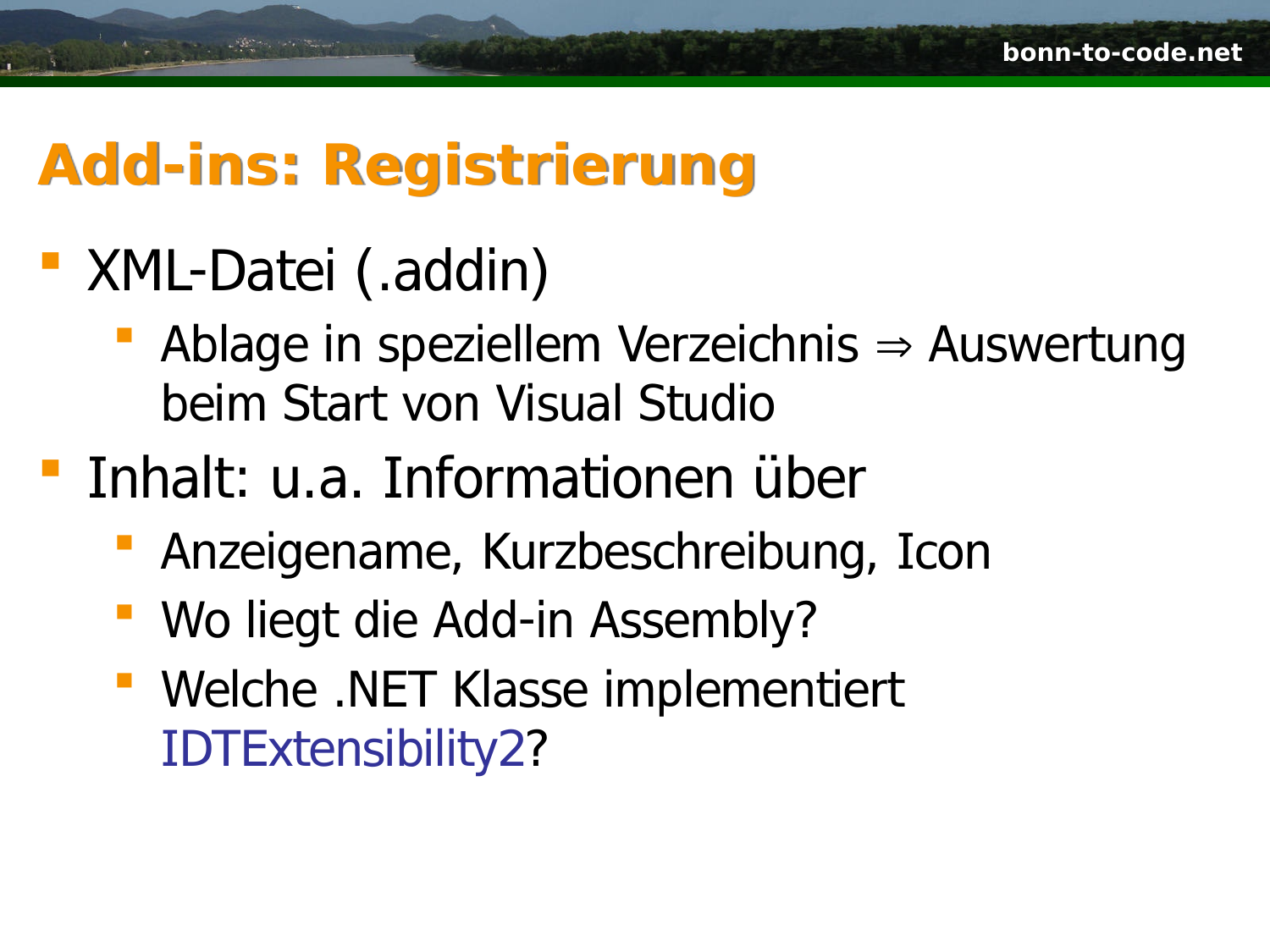

# Add-ins: Registrierung
XML-Datei (.addin)
Ablage in speziellem Verzeichnis ⇒ Auswertung beim Start von Visual Studio
Inhalt: u.a. Informationen über
Anzeigename, Kurzbeschreibung, Icon
Wo liegt die Add-in Assembly?
Welche .NET Klasse implementiert IDTExtensibility2?